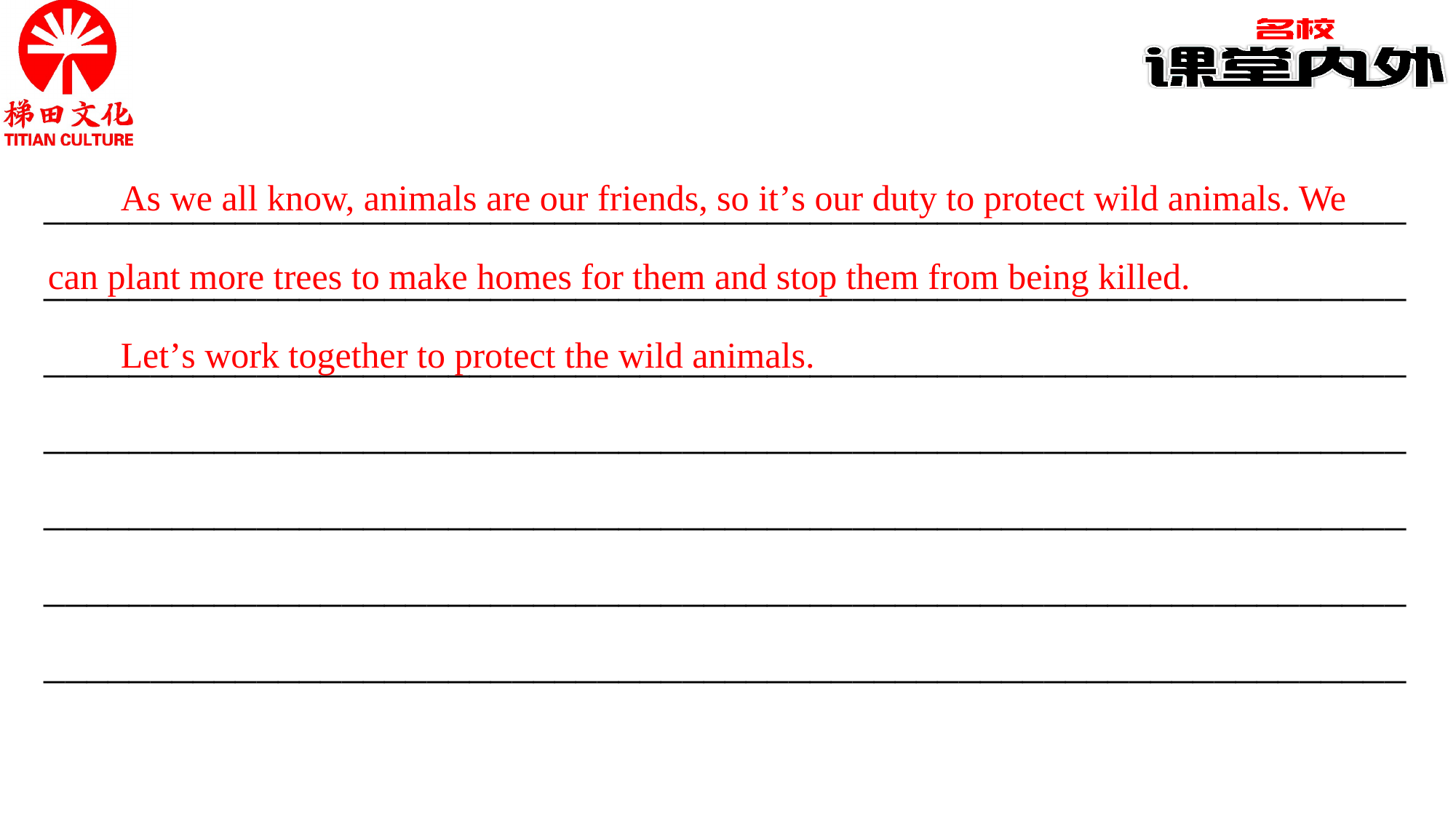

As we all know, animals are our friends, so it’s our duty to protect wild animals. We can plant more trees to make homes for them and stop them from being killed.
Let’s work together to protect the wild animals.
________________________________________________________________
________________________________________________________________
________________________________________________________________
________________________________________________________________
________________________________________________________________
________________________________________________________________
________________________________________________________________